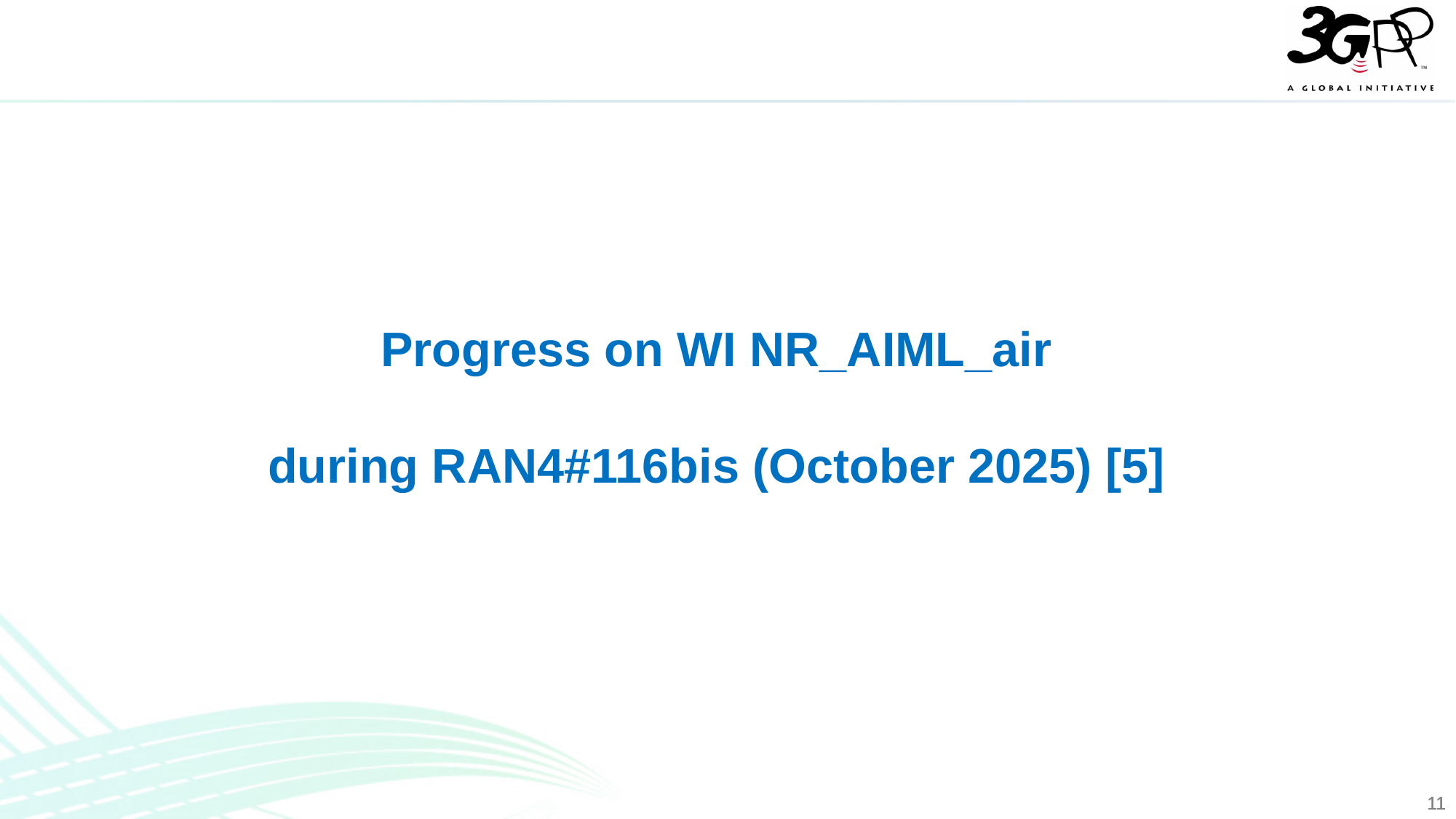

Progress on WI NR_AIML_air
during RAN4#116bis (October 2025) [5]